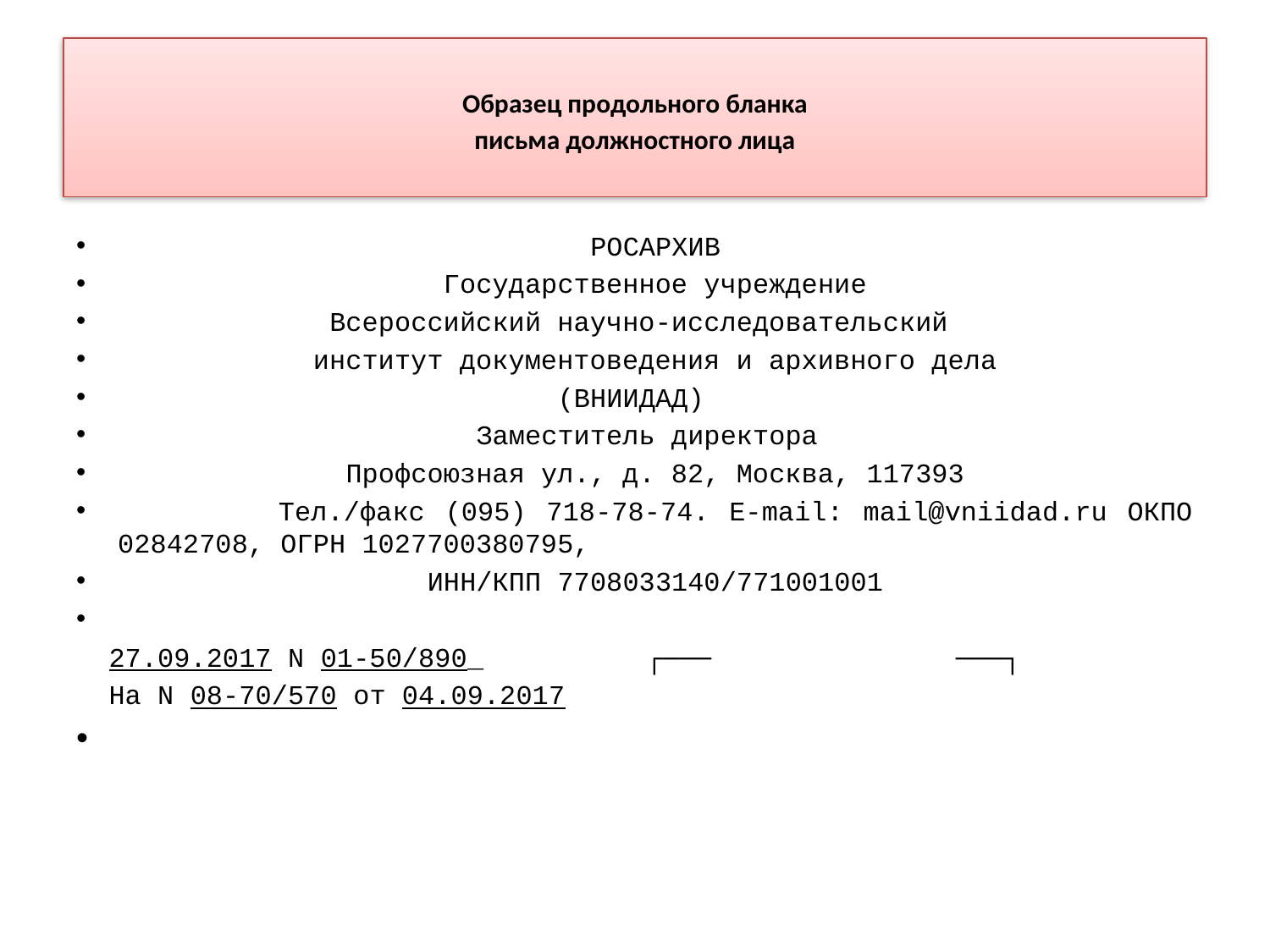

# Образец продольного бланка письма должностного лица
                             РОСАРХИВ
                    Государственное учреждение
             Всероссийский научно-исследовательский
            институт документоведения и архивного дела
                           (ВНИИДАД)
                      Заместитель директора
              Профсоюзная ул., д. 82, Москва, 117393
        Тел./факс (095) 718-78-74. E-mail: mail@vniidad.ru ОКПО 02842708, ОГРН 1027700380795,
                   ИНН/КПП 7708033140/771001001

  27.09.2017 N 01-50/890_          ┌───               ───┐
  На N 08-70/570 от 04.09.2017